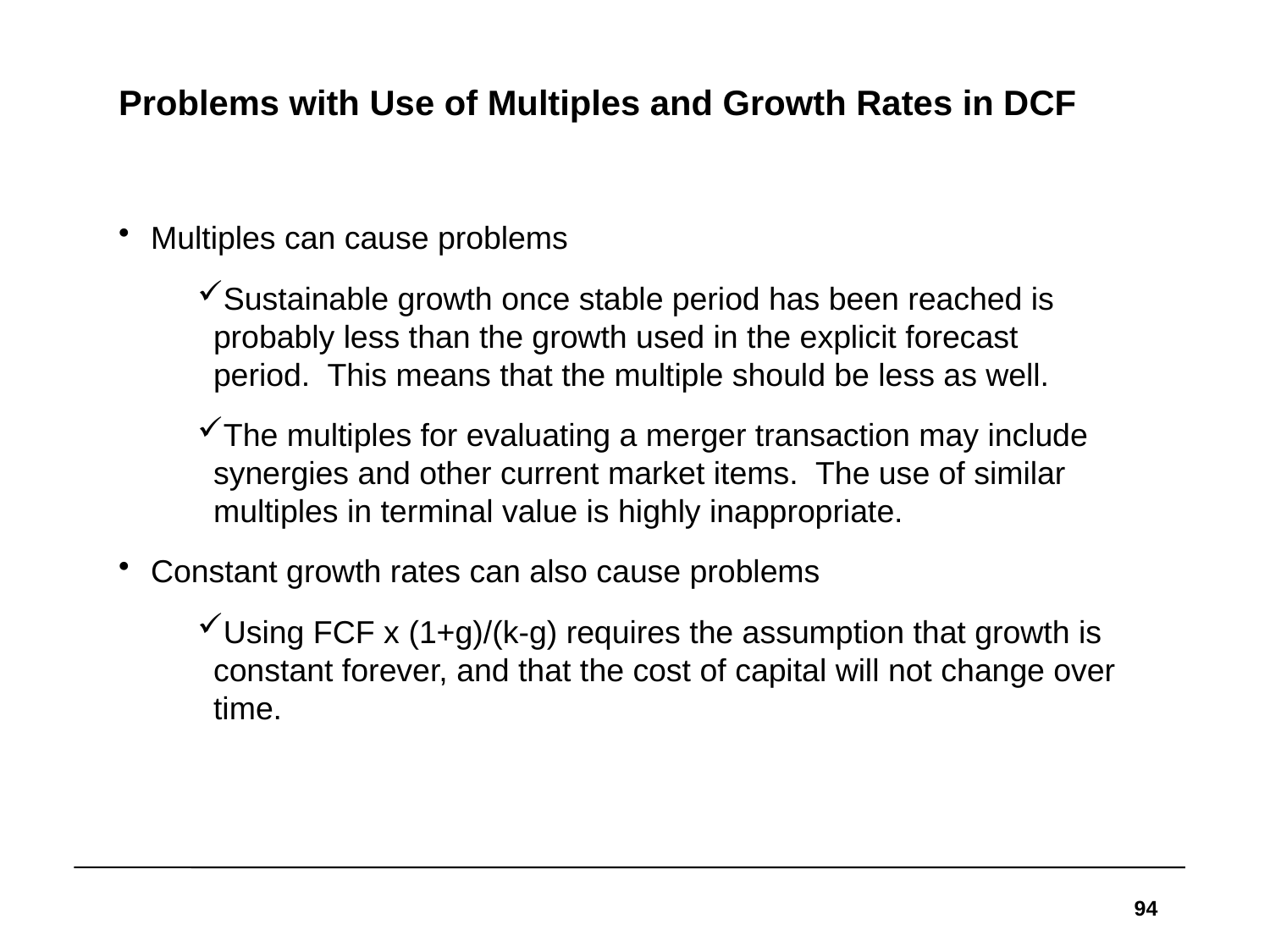

# Problems with Use of Multiples and Growth Rates in DCF
Multiples can cause problems
Sustainable growth once stable period has been reached is probably less than the growth used in the explicit forecast period.  This means that the multiple should be less as well.
The multiples for evaluating a merger transaction may include synergies and other current market items.  The use of similar multiples in terminal value is highly inappropriate.
Constant growth rates can also cause problems
Using FCF x (1+g)/(k-g) requires the assumption that growth is constant forever, and that the cost of capital will not change over time.